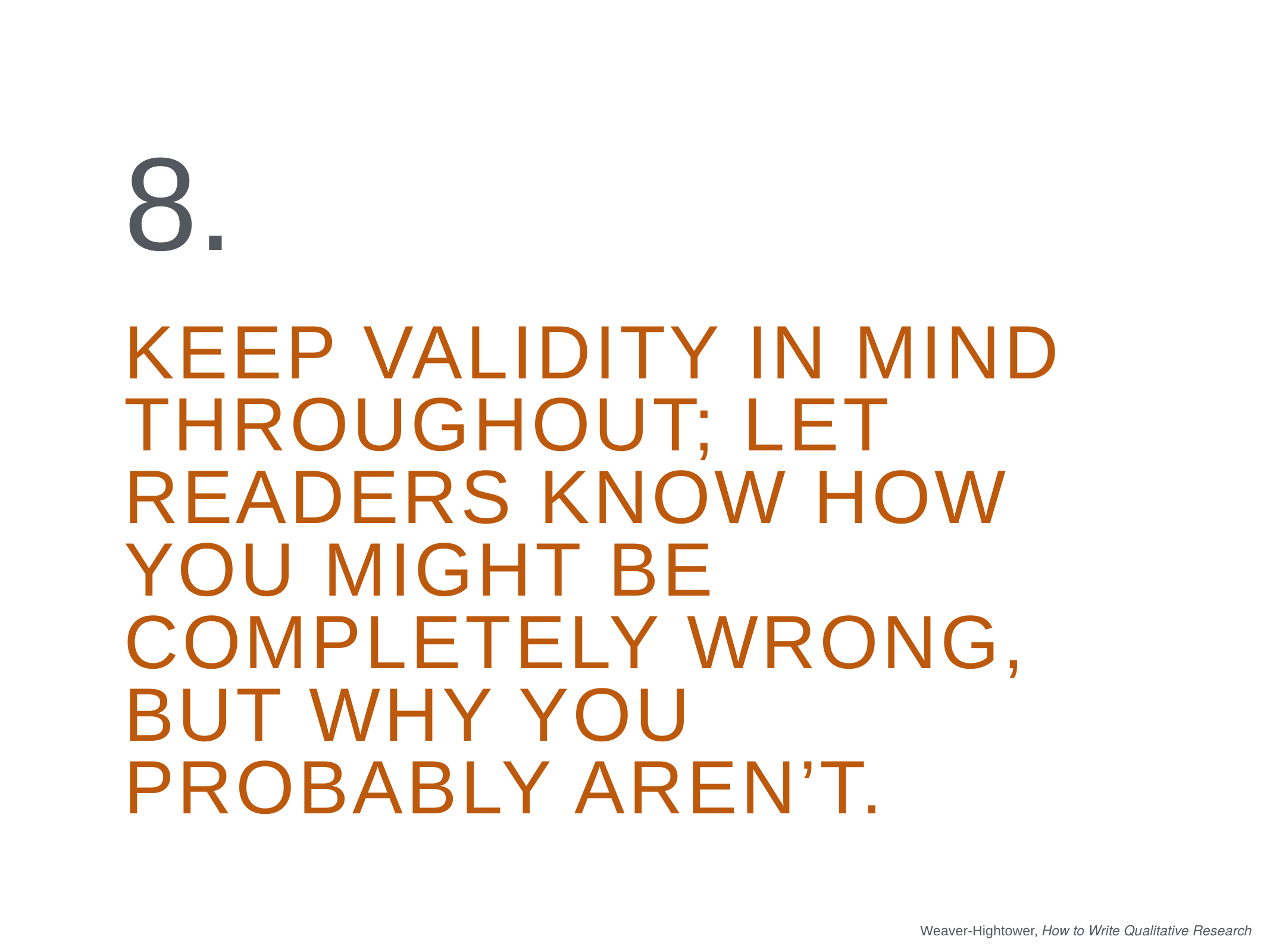

8.
Keep validity in mind throughout; let readers know how you might be completely wrong, but why you probably aren’t.